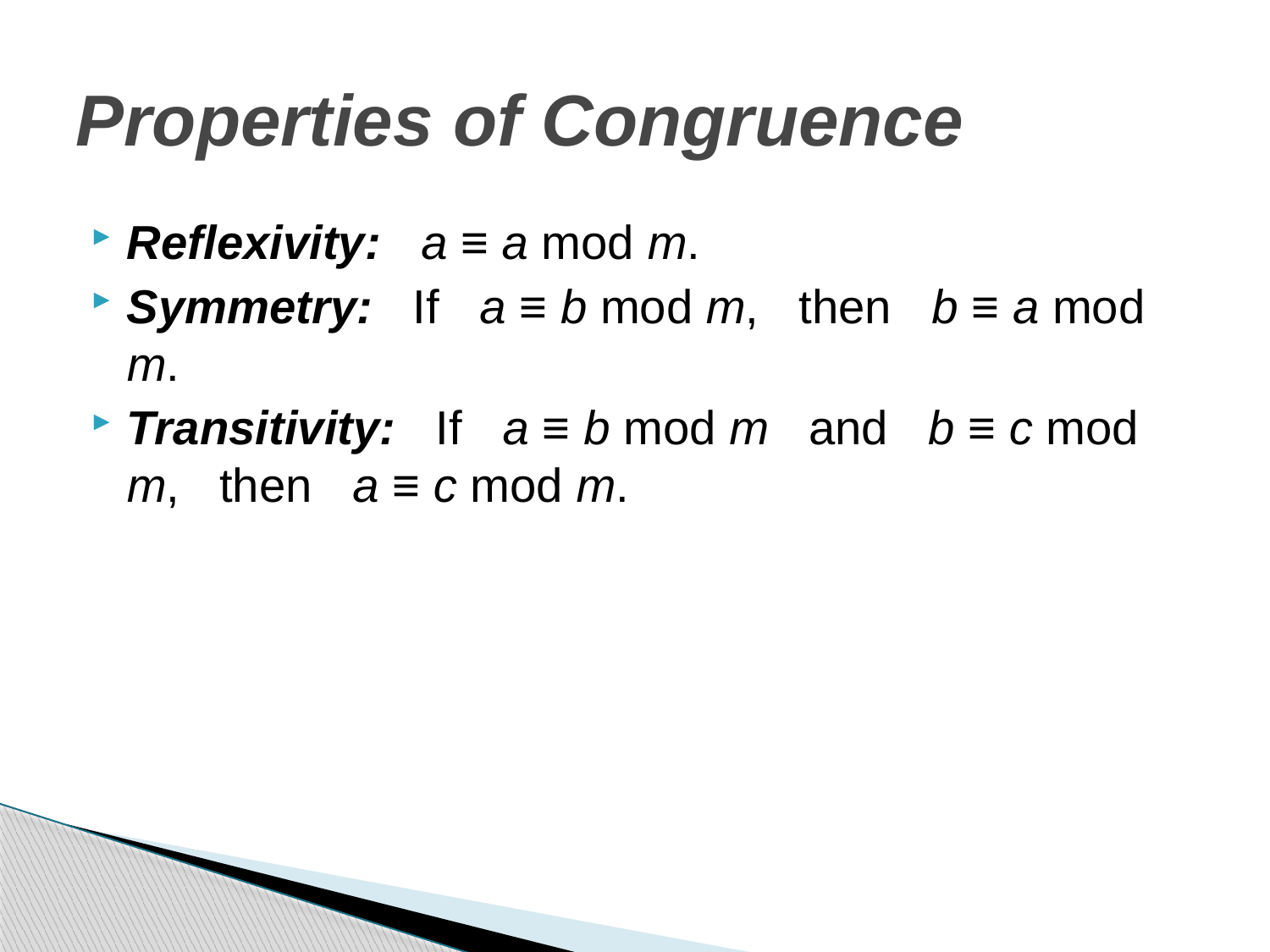

# Properties of Congruence
Reflexivity:   a ≡ a mod m.
Symmetry:   If   a ≡ b mod m,   then   b ≡ a mod m.
Transitivity:   If   a ≡ b mod m   and   b ≡ c mod m,   then   a ≡ c mod m.